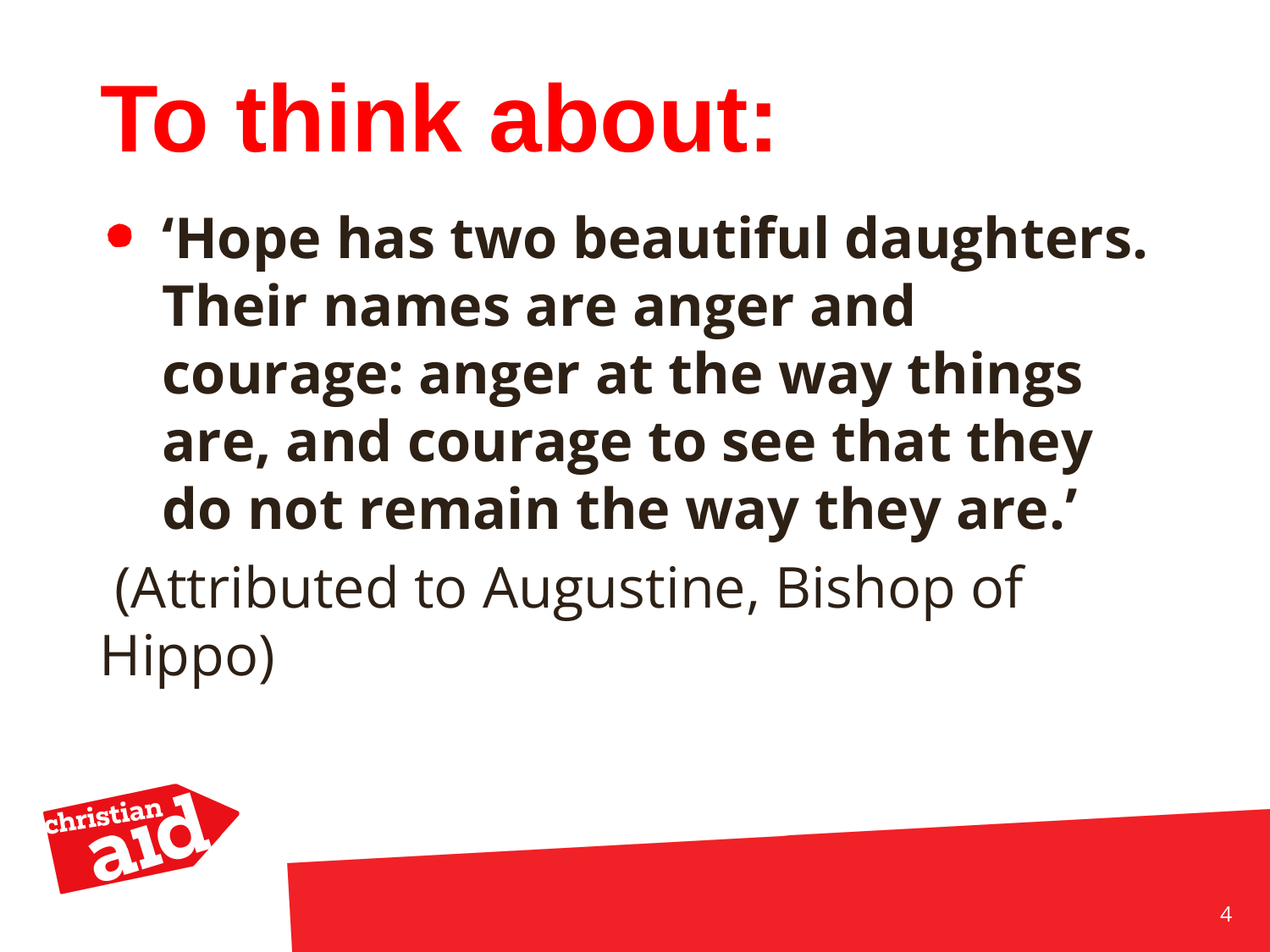

# To think about:
‘Hope has two beautiful daughters. Their names are anger and courage: anger at the way things are, and courage to see that they do not remain the way they are.’
 (Attributed to Augustine, Bishop of Hippo)
4